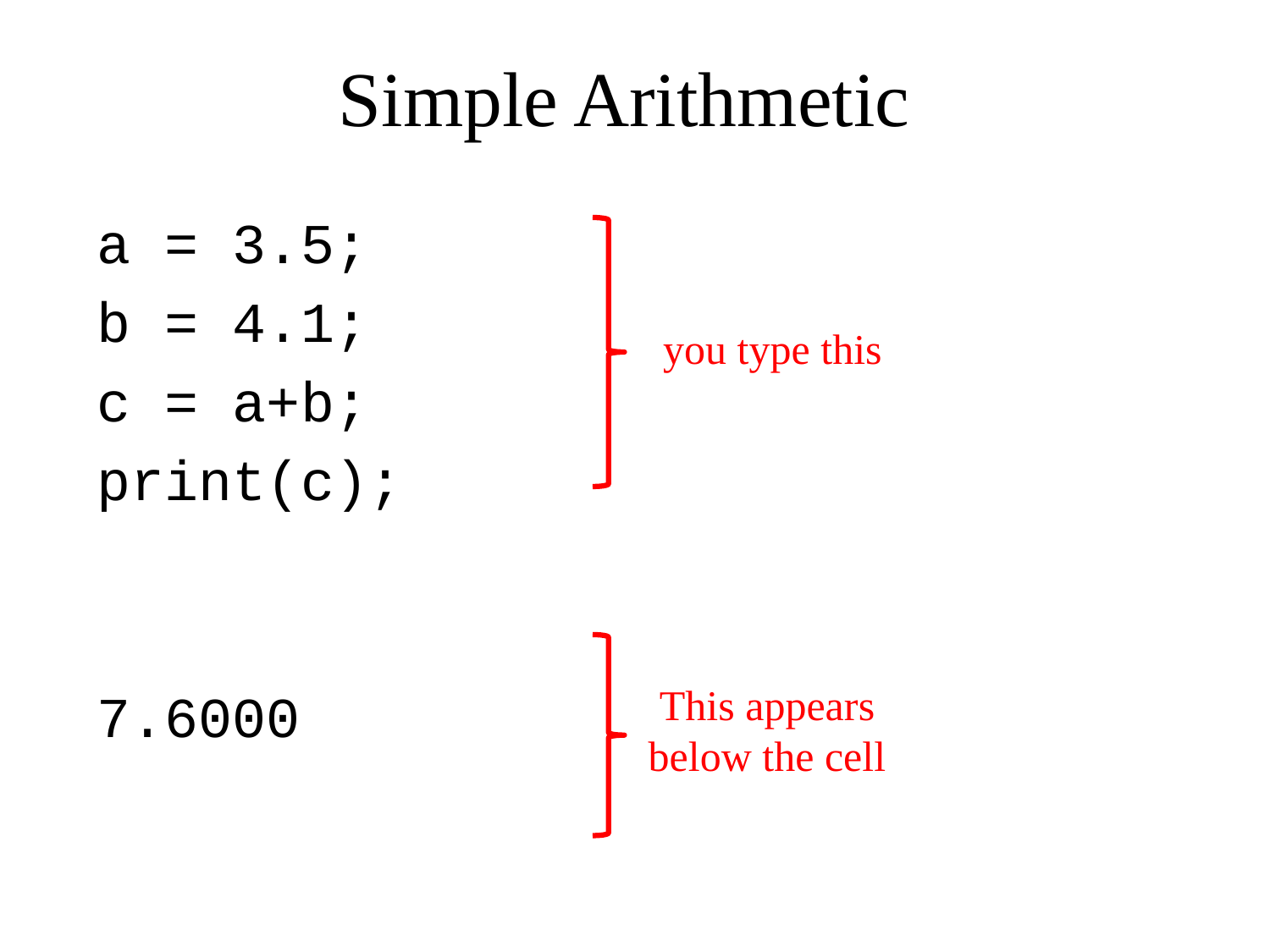

# Simple Arithmetic
a = 3.5;
b = 4.1;
c = a+b;
print(c);

7.6000

you type this

This appears below the cell